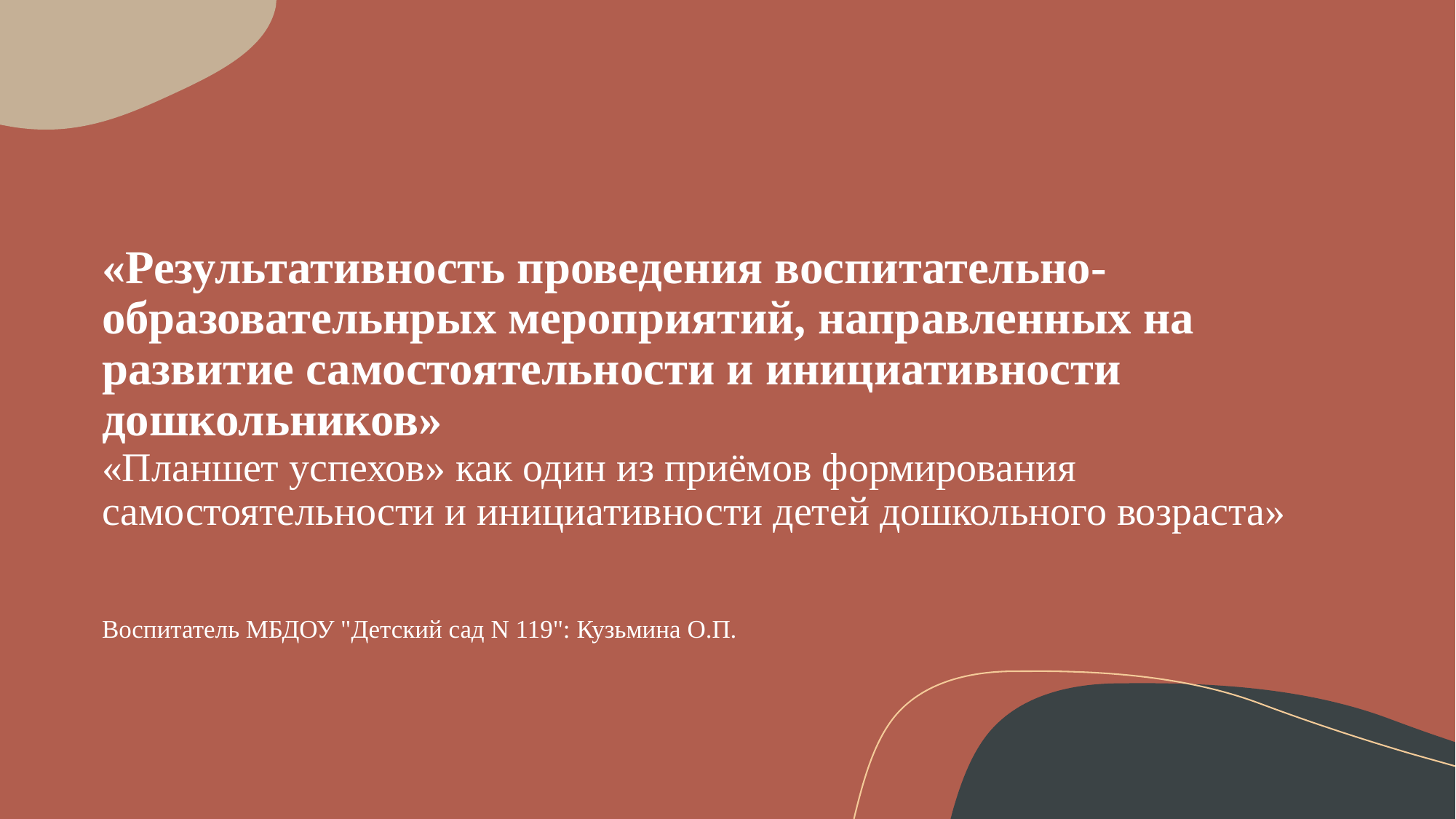

# «Результативность проведения воспитательно-образовательнрых мероприятий, направленных на развитие самостоятельности и инициативности дошкольников» «Планшет успехов» как один из приёмов формирования самостоятельности и инициативности детей дошкольного возраста»
Воспитатель МБДОУ "Детский сад N 119": Кузьмина О.П.